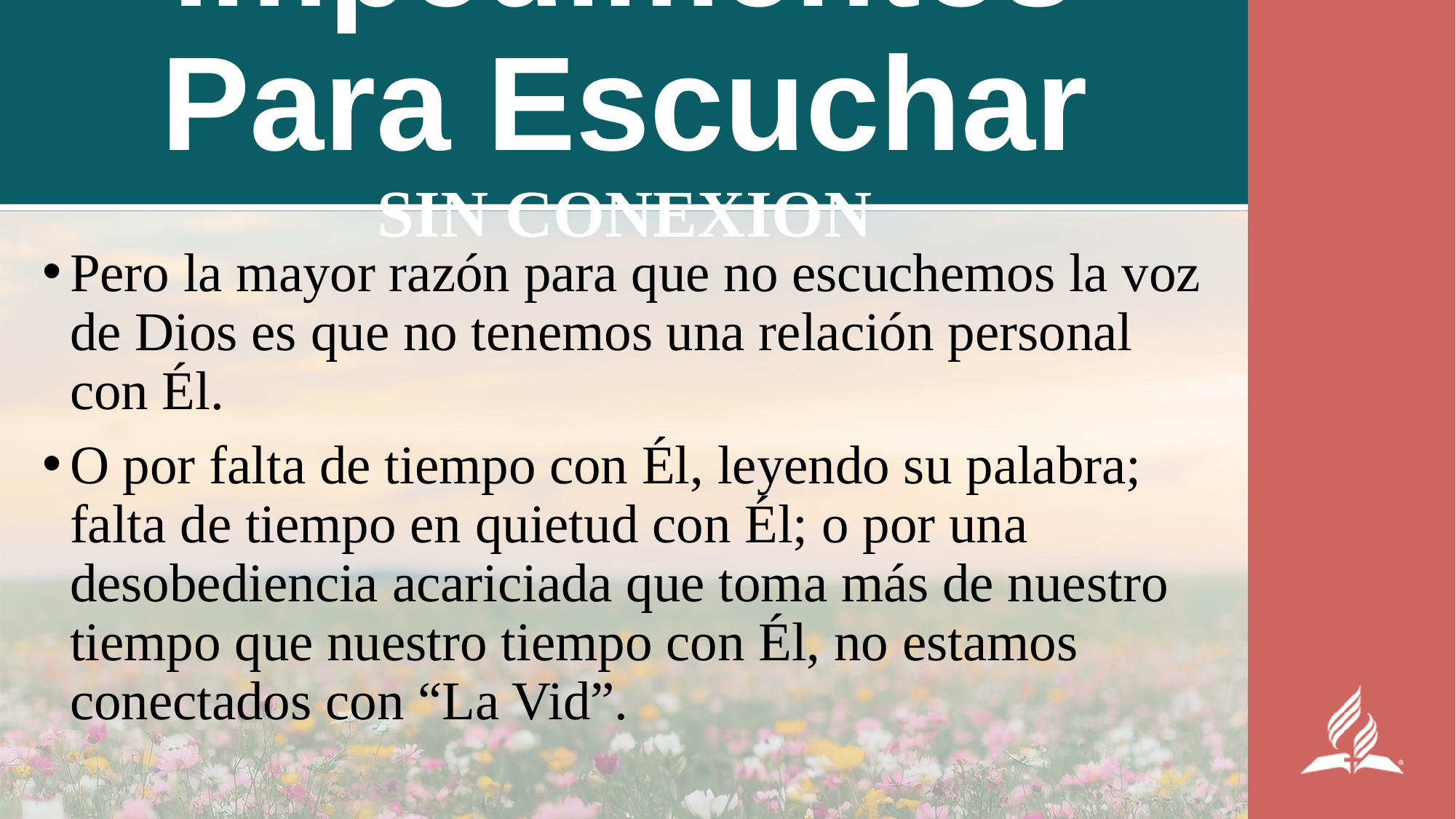

# Impedimentos Para Escuchar SIN CONEXION
Pero la mayor razón para que no escuchemos la voz de Dios es que no tenemos una relación personal con Él.
O por falta de tiempo con Él, leyendo su palabra; falta de tiempo en quietud con Él; o por una desobediencia acariciada que toma más de nuestro tiempo que nuestro tiempo con Él, no estamos conectados con “La Vid”.